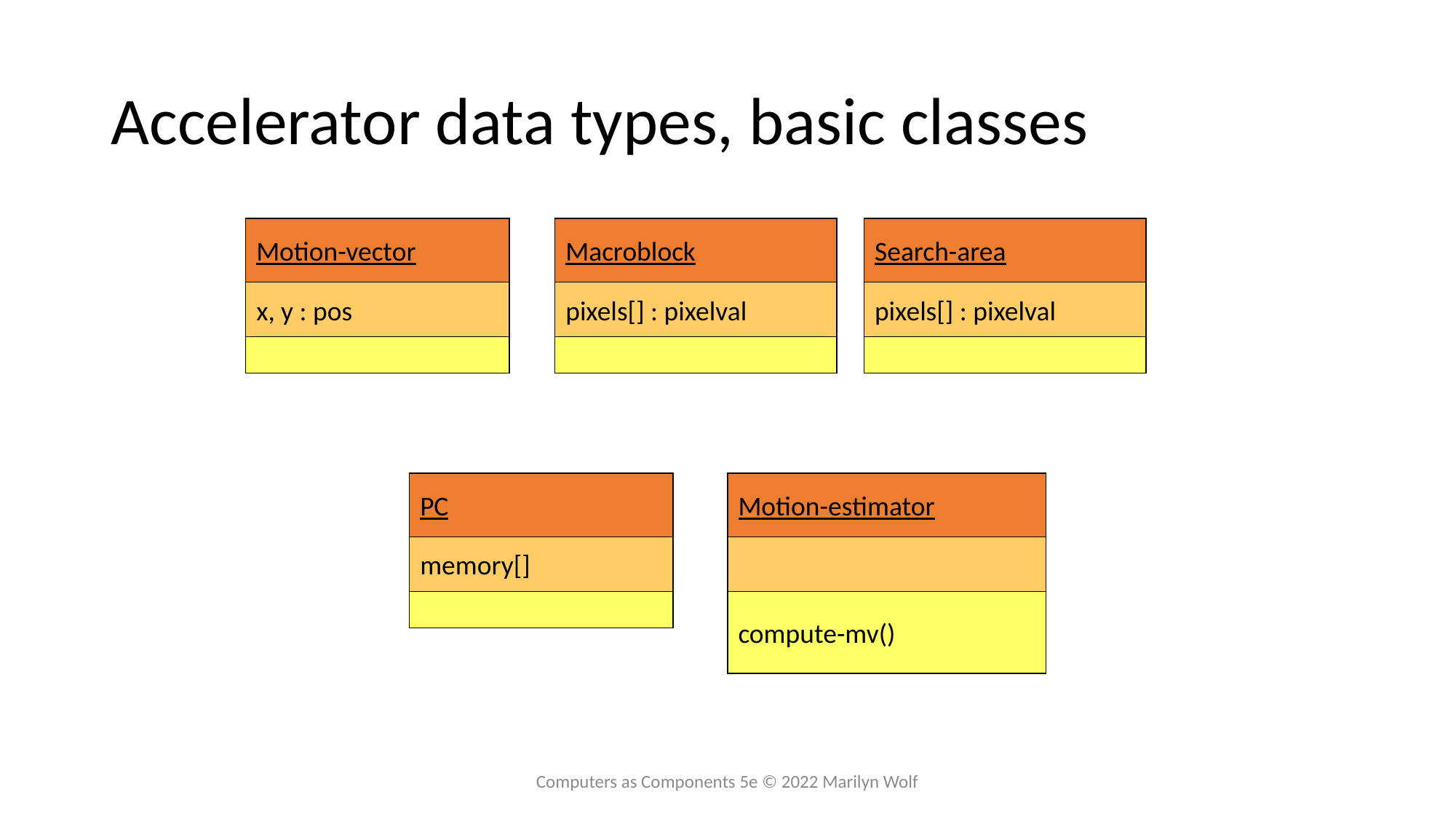

# Accelerator data types, basic classes
Motion-vector
Macroblock
Search-area
x, y : pos
pixels[] : pixelval
pixels[] : pixelval

PC
Motion-estimator
memory[]

compute-mv()
Computers as Components 5e © 2022 Marilyn Wolf